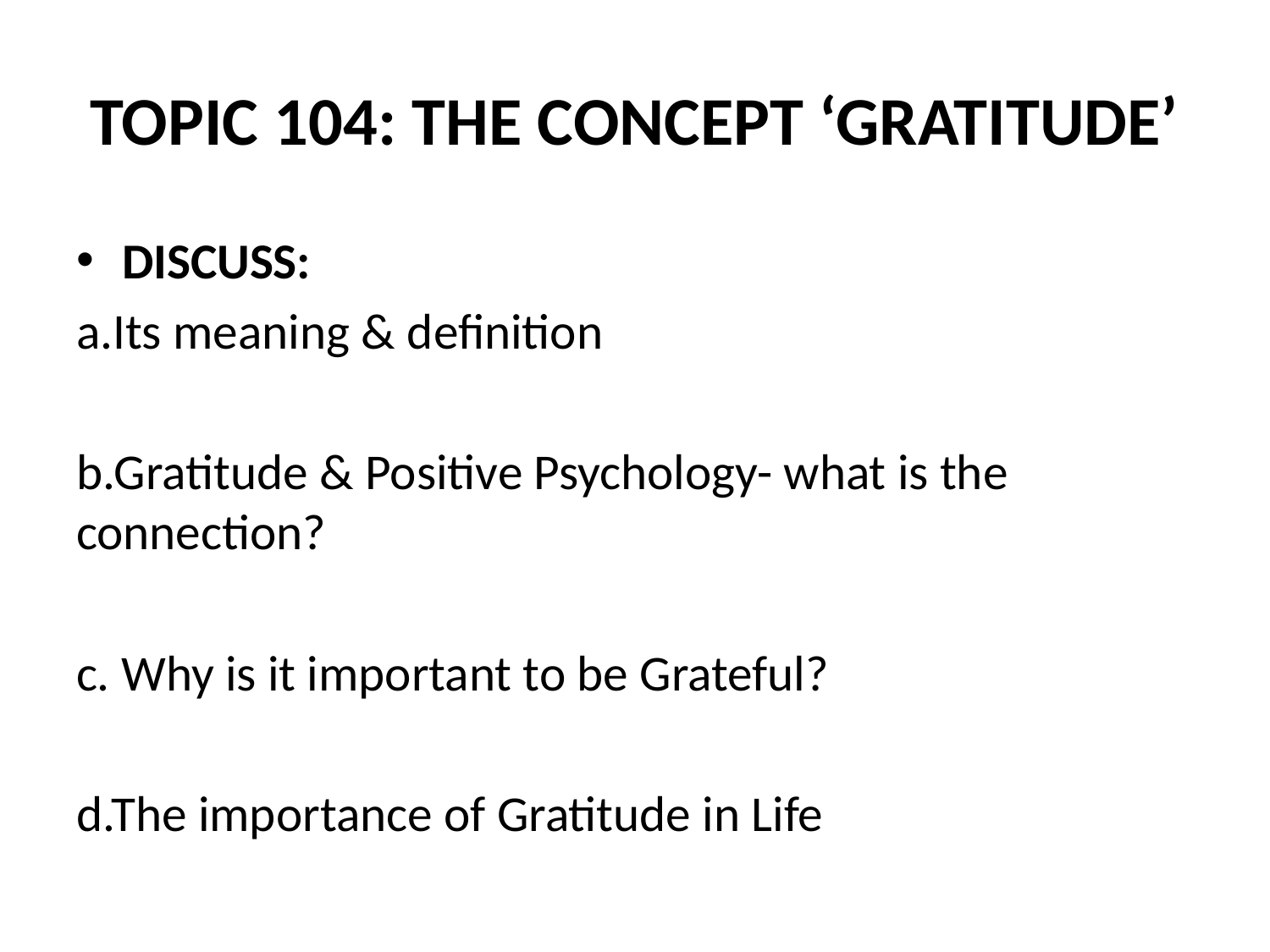

# TOPIC 104: THE CONCEPT ‘GRATITUDE’
DISCUSS:
a.Its meaning & definition

b.Gratitude & Positive Psychology- what is the connection?

c. Why is it important to be Grateful?

d.The importance of Gratitude in Life